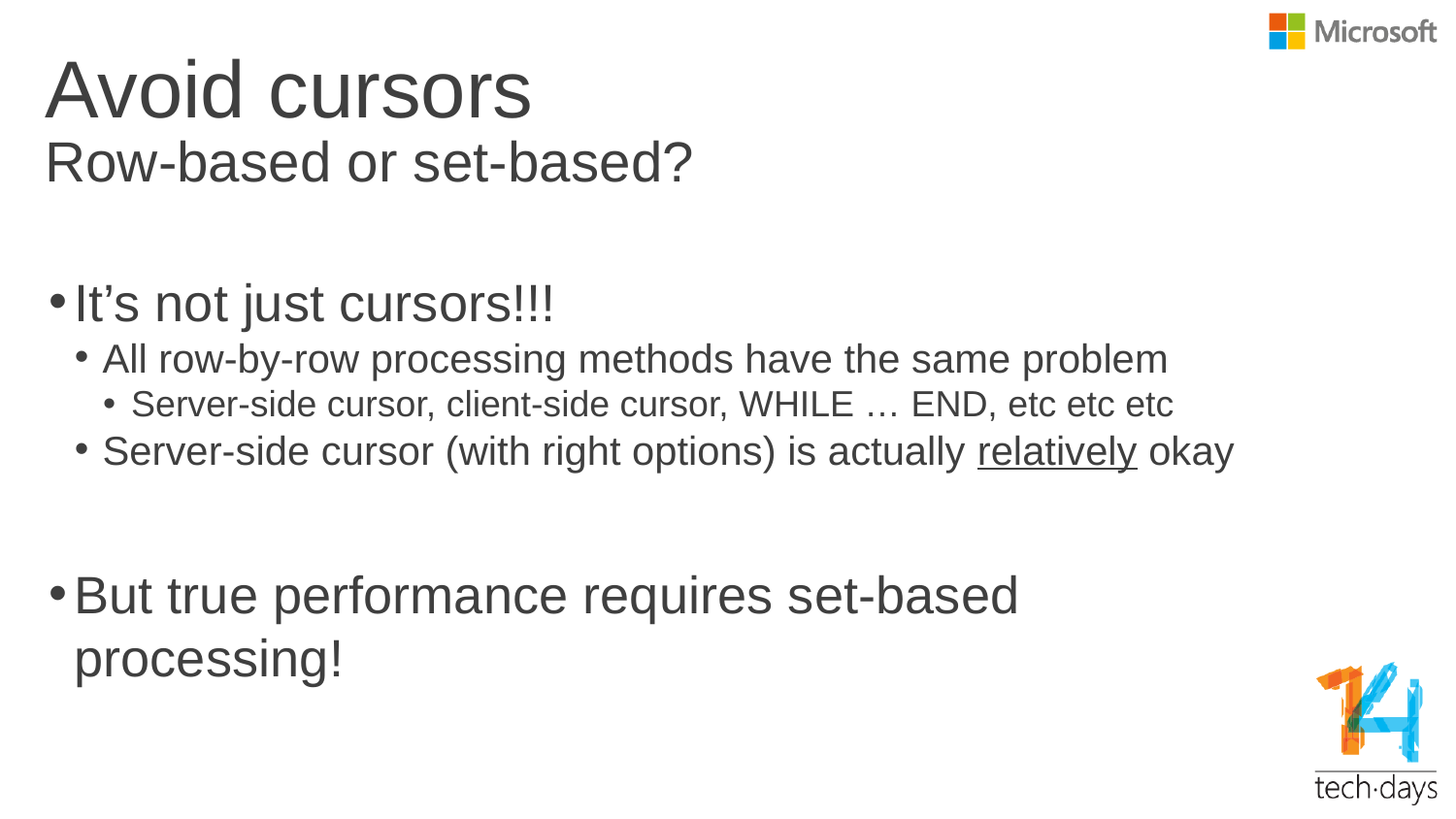

# Avoid cursors
Row-based or set-based?
It’s not just cursors!!!
All row-by-row processing methods have the same problem
Server-side cursor, client-side cursor, WHILE … END, etc etc etc
Server-side cursor (with right options) is actually relatively okay

But true performance requires set-based processing!